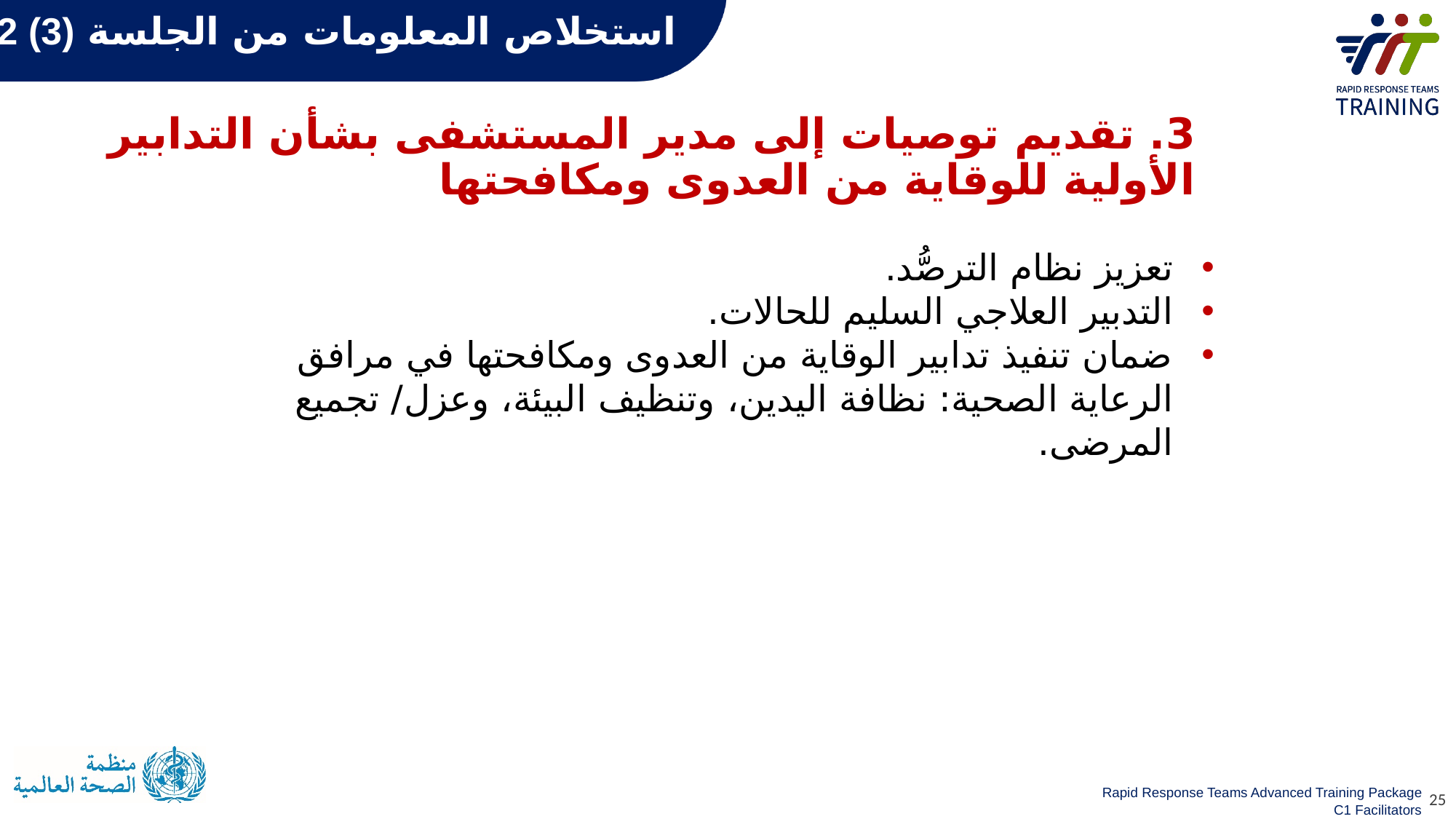

استخلاص المعلومات من الجلسة C2 (3)
3. تقديم توصيات إلى مدير المستشفى بشأن التدابير الأولية للوقاية من العدوى ومكافحتها
تعزيز نظام الترصُّد.
التدبير العلاجي السليم للحالات.
ضمان تنفيذ تدابير الوقاية من العدوى ومكافحتها في مرافق الرعاية الصحية: نظافة اليدين، وتنظيف البيئة، وعزل/ تجميع المرضى.